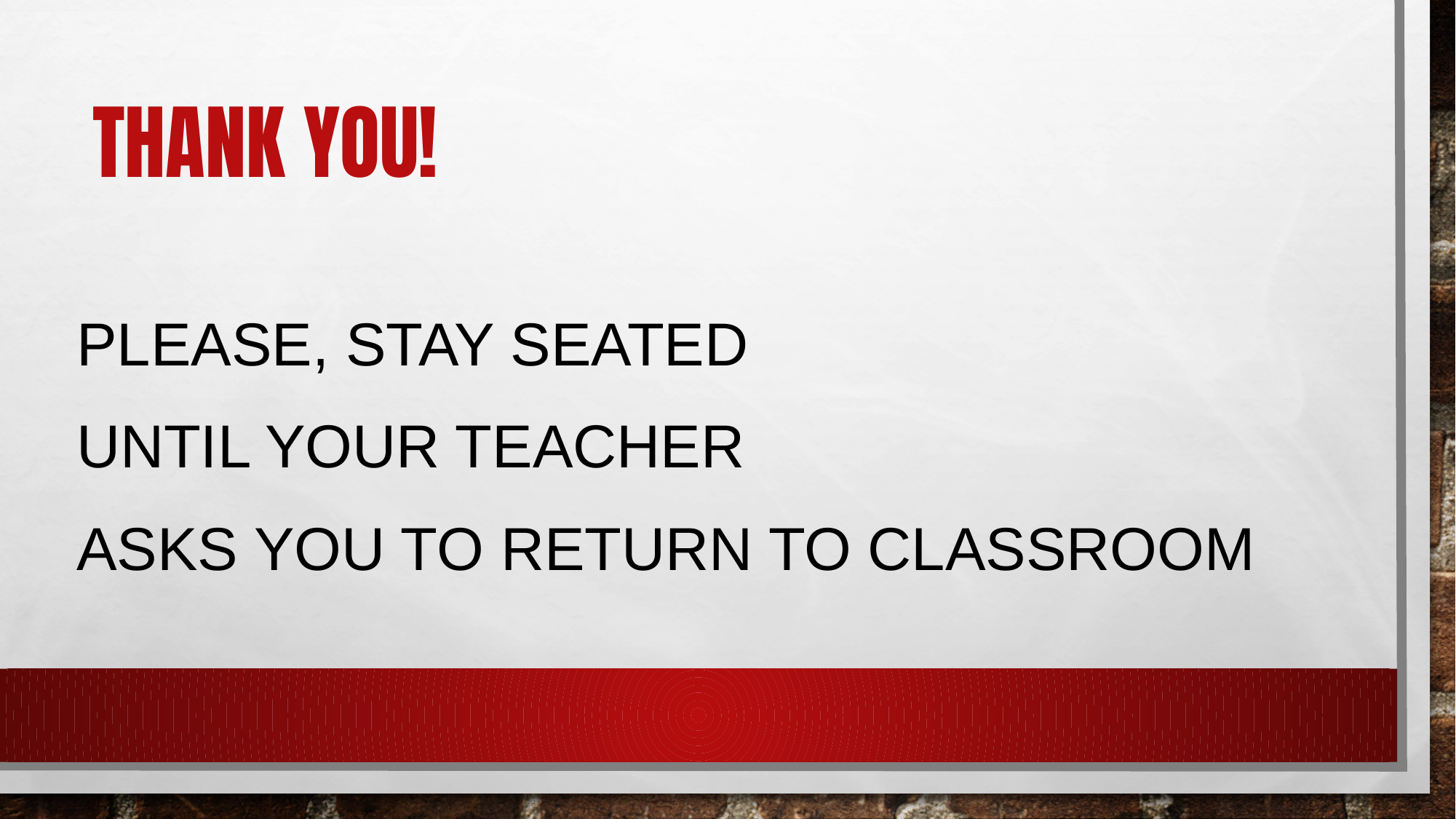

# Thank you!
Please, stay seated
until your teacher
asks you to return to classroom